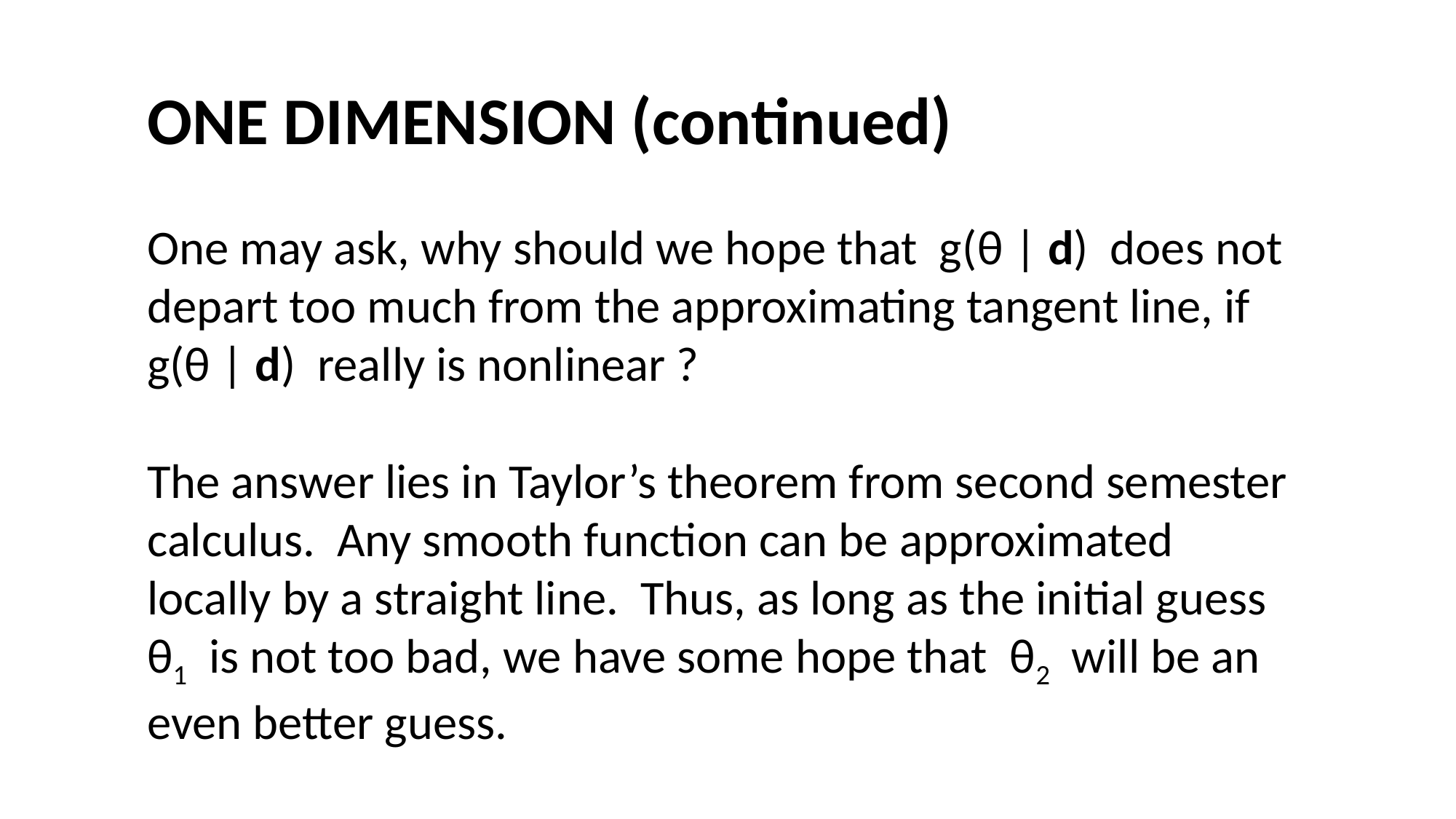

#
ONE DIMENSION (continued)

One may ask, why should we hope that  g(θ | d)  does not depart too much from the approximating tangent line, if g(θ | d)  really is nonlinear ?

The answer lies in Taylor’s theorem from second semester calculus.  Any smooth function can be approximated locally by a straight line.  Thus, as long as the initial guess θ1  is not too bad, we have some hope that  θ2  will be an even better guess.